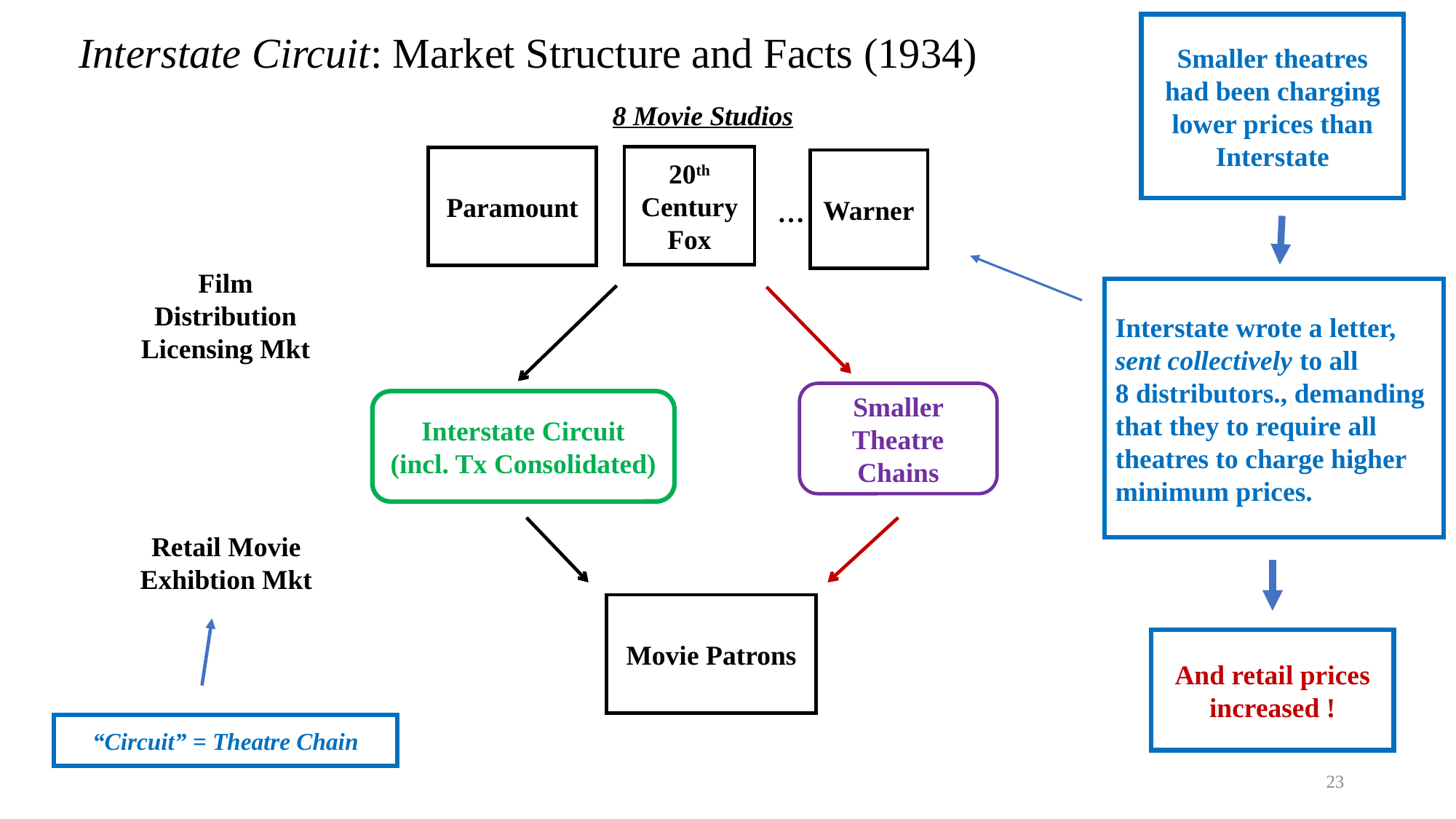

Smaller theatres had been charging lower prices than Interstate
Interstate Circuit: Market Structure and Facts (1934)
8 Movie Studios
20th Century Fox
Paramount
Warner
…
Film Distribution Licensing Mkt
Interstate wrote a letter, sent collectively to all
8 distributors., demanding that they to require all theatres to charge higher minimum prices.

Smaller Theatre
Chains
Interstate Circuit
(incl. Tx Consolidated)
Retail Movie Exhibtion Mkt
Movie Patrons
And retail prices increased !
“Circuit” = Theatre Chain
23